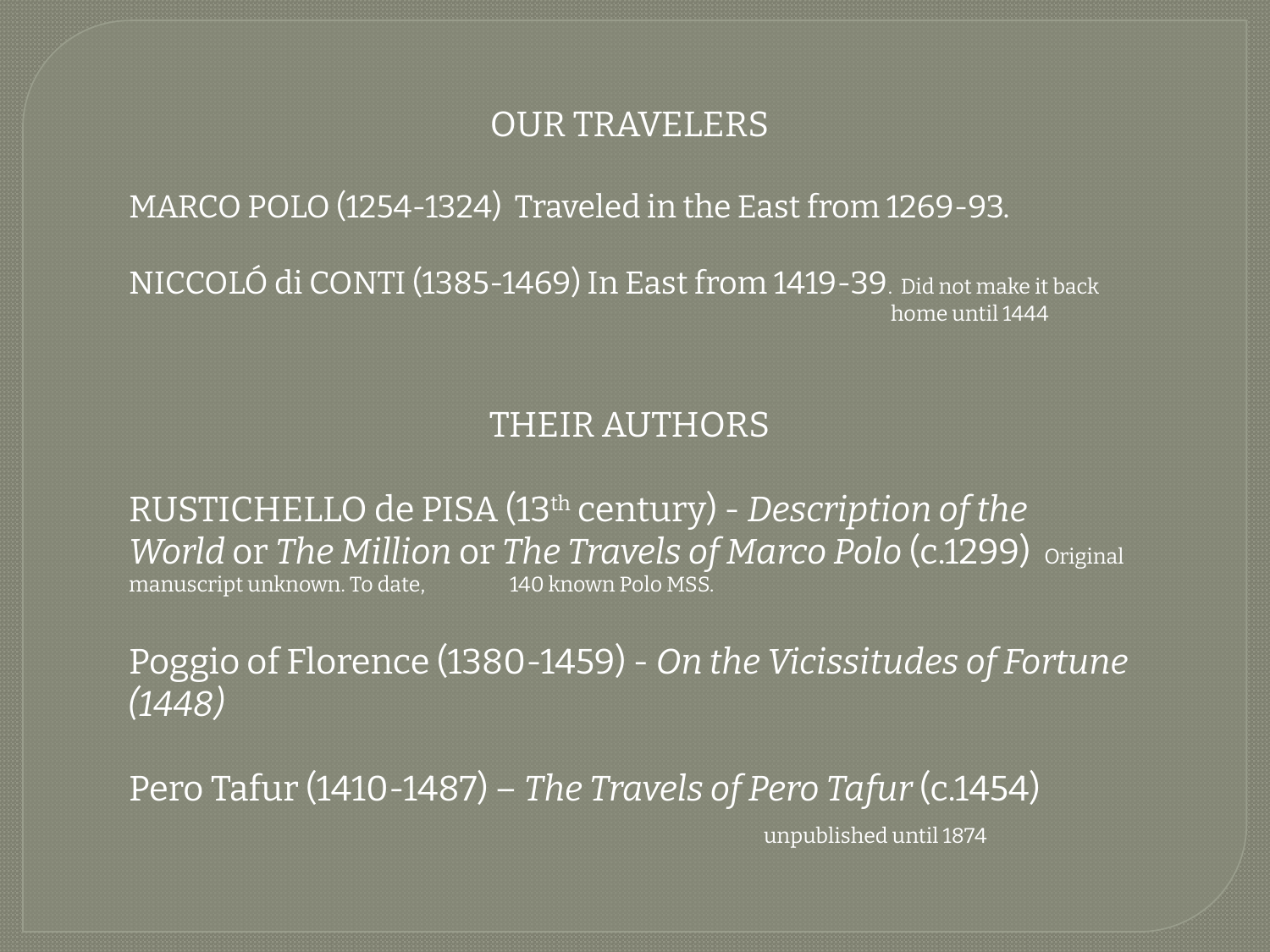

OUR TRAVELERS

MARCO POLO (1254-1324)  Traveled in the East from 1269-93.

NICCOLÓ di CONTI (1385-1469) In East from 1419-39.  Did not make it back   						home until 1444

THEIR AUTHORS

RUSTICHELLO de PISA (13th century) - Description of the World or The Million or The Travels of Marco Polo (c.1299)  Original manuscript unknown. To date, 	140 known Polo MSS.

Poggio of Florence (1380-1459) - On the Vicissitudes of Fortune (1448)

Pero Tafur (1410-1487) – The Travels of Pero Tafur (c.1454) 					unpublished until 1874